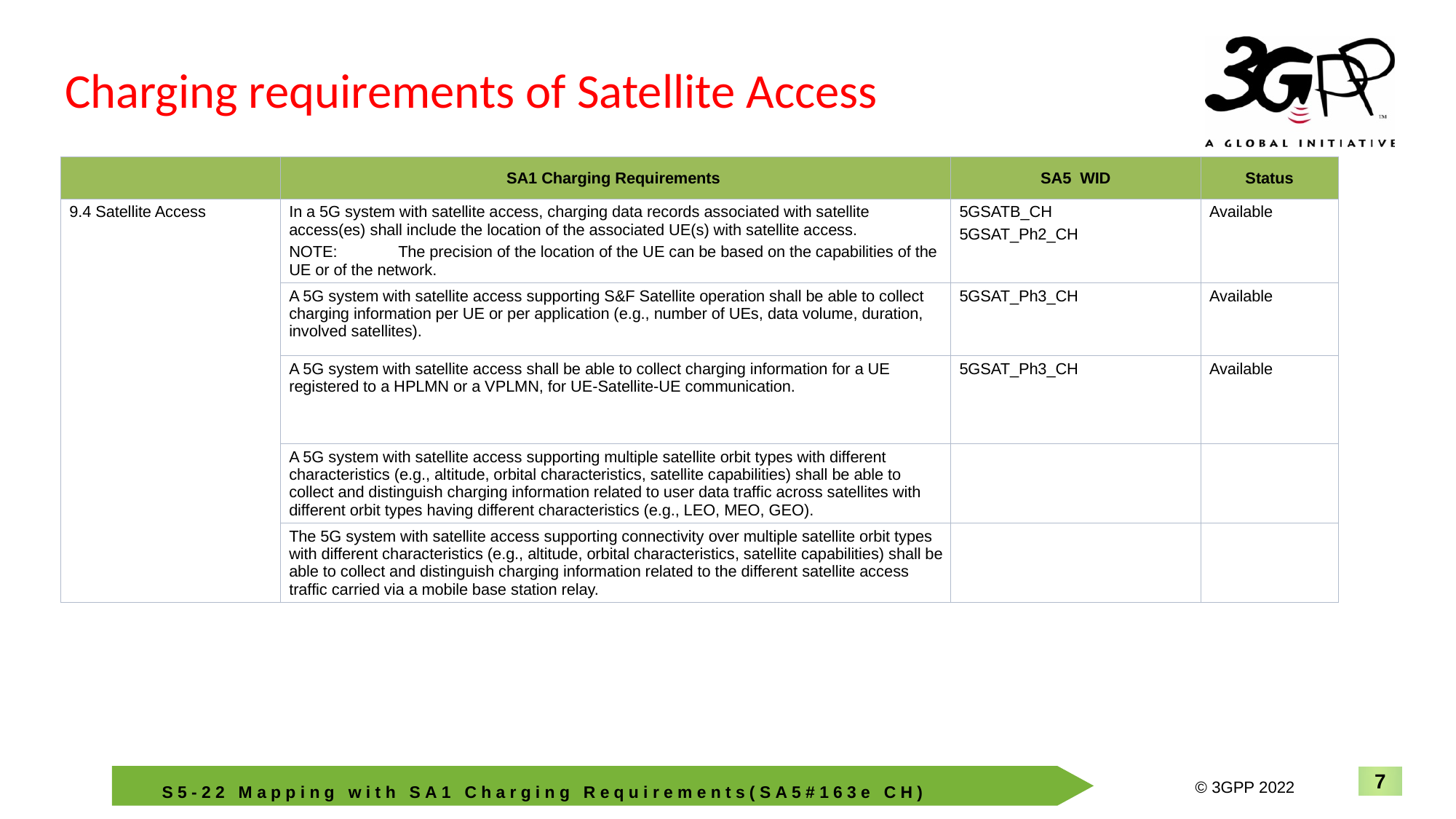

# Charging requirements of Satellite Access
|  | SA1 Charging Requirements | SA5 WID | Status |
| --- | --- | --- | --- |
| 9.4 Satellite Access | In a 5G system with satellite access, charging data records associated with satellite access(es) shall include the location of the associated UE(s) with satellite access. NOTE: The precision of the location of the UE can be based on the capabilities of the UE or of the network. | 5GSATB\_CH 5GSAT\_Ph2\_CH | Available |
|  | A 5G system with satellite access supporting S&F Satellite operation shall be able to collect charging information per UE or per application (e.g., number of UEs, data volume, duration, involved satellites). | 5GSAT\_Ph3\_CH | Available |
|  | A 5G system with satellite access shall be able to collect charging information for a UE registered to a HPLMN or a VPLMN, for UE-Satellite-UE communication. | 5GSAT\_Ph3\_CH | Available |
|  | A 5G system with satellite access supporting multiple satellite orbit types with different characteristics (e.g., altitude, orbital characteristics, satellite capabilities) shall be able to collect and distinguish charging information related to user data traffic across satellites with different orbit types having different characteristics (e.g., LEO, MEO, GEO). |  |  |
| TS 22.261 6.15a.3 Support of different energy states | The 5G system with satellite access supporting connectivity over multiple satellite orbit types with different characteristics (e.g., altitude, orbital characteristics, satellite capabilities) shall be able to collect and distinguish charging information related to the different satellite access traffic carried via a mobile base station relay. |  |  |